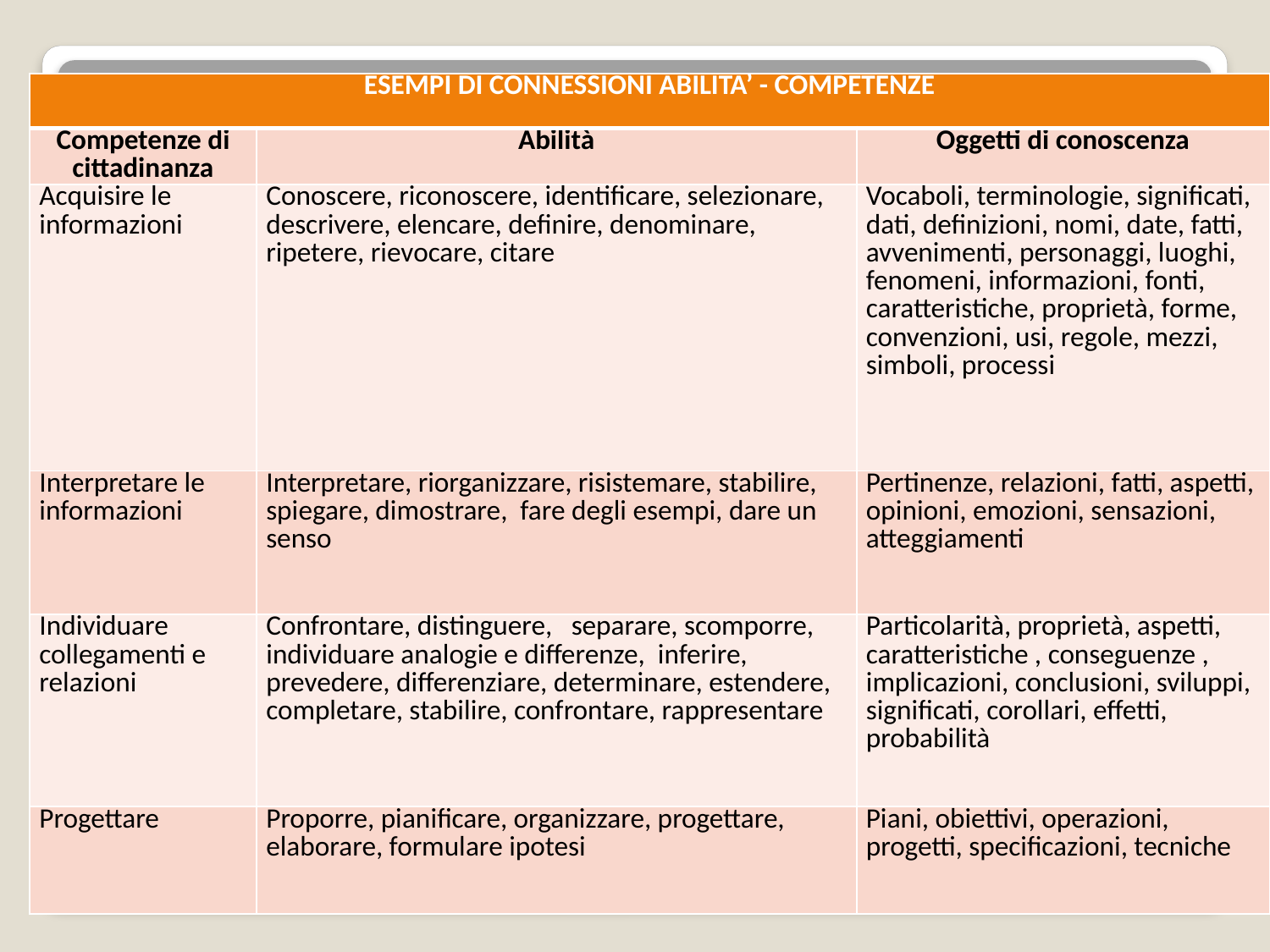

| ESEMPI DI CONNESSIONI ABILITA’ - COMPETENZE |  |  |
| --- | --- | --- |
| Competenze di cittadinanza | Abilità | Oggetti di conoscenza |
| Acquisire le informazioni | Conoscere, riconoscere, identificare, selezionare, descrivere, elencare, definire, denominare, ripetere, rievocare, citare | Vocaboli, terminologie, significati, dati, definizioni, nomi, date, fatti, avvenimenti, personaggi, luoghi, fenomeni, informazioni, fonti, caratteristiche, proprietà, forme, convenzioni, usi, regole, mezzi, simboli, processi |
| Interpretare le informazioni | Interpretare, riorganizzare, risistemare, stabilire, spiegare, dimostrare, fare degli esempi, dare un senso | Pertinenze, relazioni, fatti, aspetti, opinioni, emozioni, sensazioni, atteggiamenti |
| Individuare collegamenti e relazioni | Confrontare, distinguere, separare, scomporre, individuare analogie e differenze, inferire, prevedere, differenziare, determinare, estendere, completare, stabilire, confrontare, rappresentare | Particolarità, proprietà, aspetti, caratteristiche , conseguenze , implicazioni, conclusioni, sviluppi, significati, corollari, effetti, probabilità |
| Progettare | Proporre, pianificare, organizzare, progettare, elaborare, formulare ipotesi | Piani, obiettivi, operazioni, progetti, specificazioni, tecniche |
#